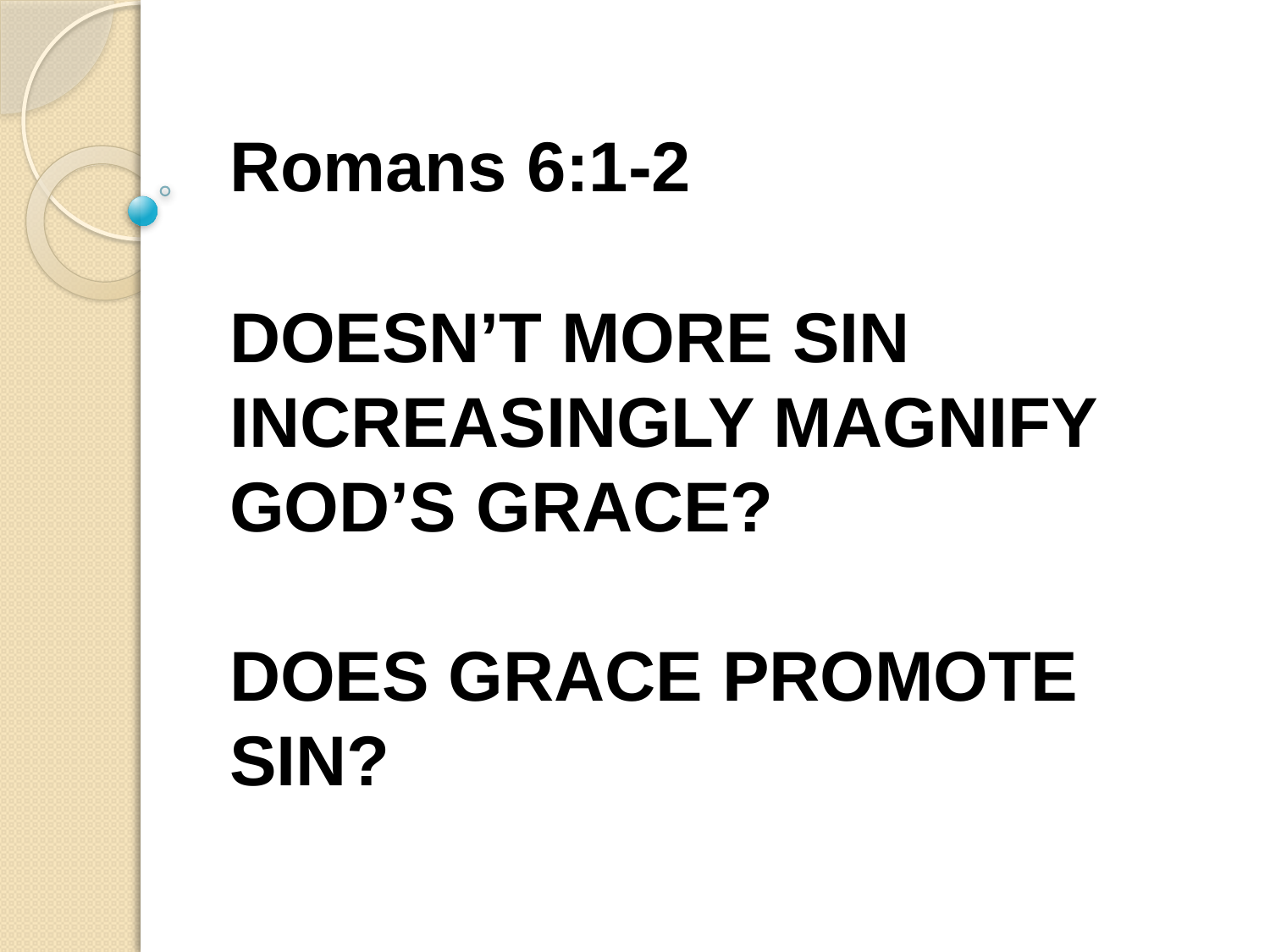

Romans 6:1-2
DOESN’T MORE SIN INCREASINGLY MAGNIFY GOD’S GRACE?

DOES GRACE PROMOTE SIN?